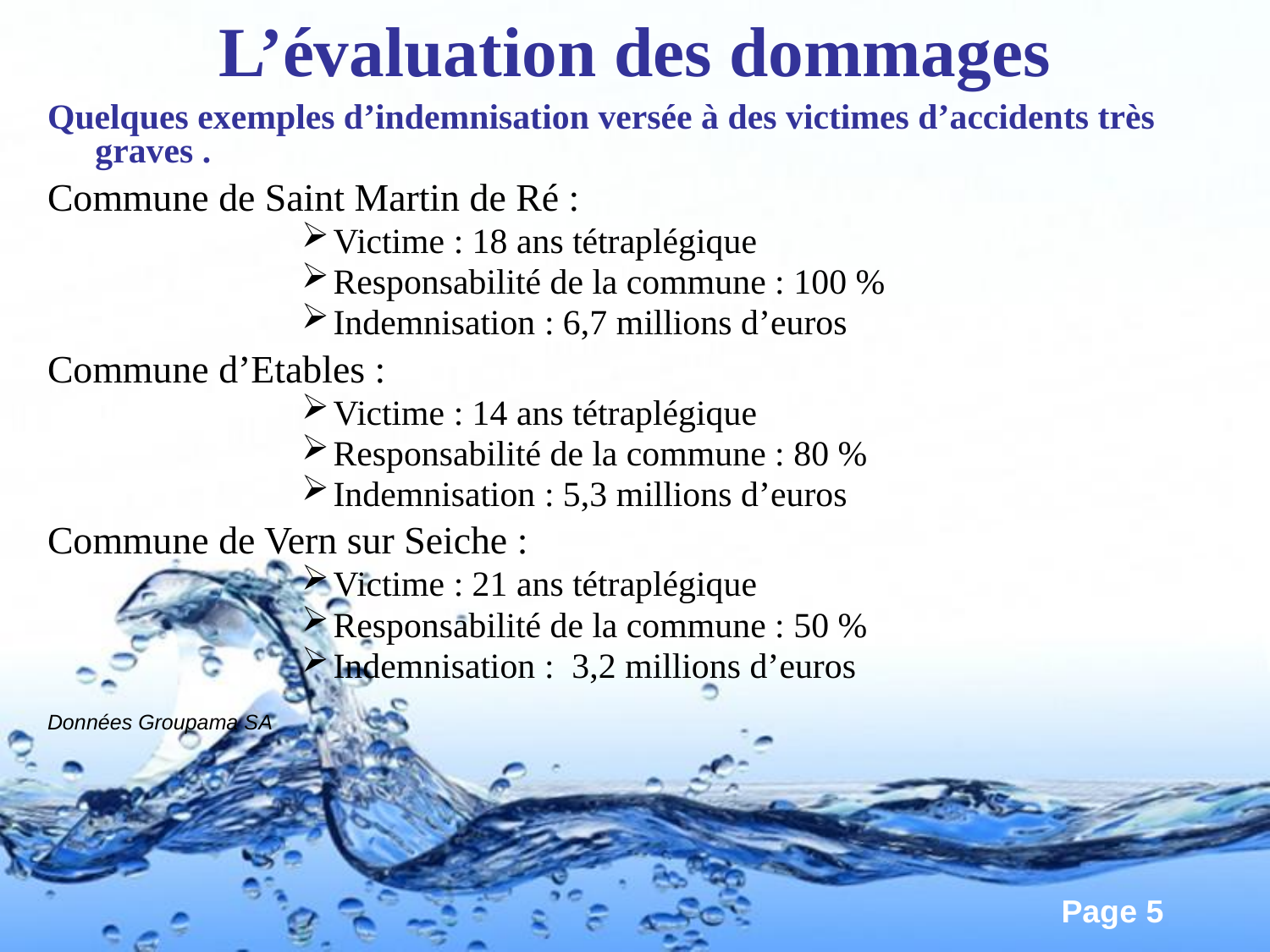

# L’évaluation des dommages
Quelques exemples d’indemnisation versée à des victimes d’accidents très graves .
Commune de Saint Martin de Ré :
Victime : 18 ans tétraplégique
Responsabilité de la commune : 100 %
Indemnisation : 6,7 millions d’euros
Commune d’Etables :
Victime : 14 ans tétraplégique
Responsabilité de la commune : 80 %
Indemnisation : 5,3 millions d’euros
Commune de Vern sur Seiche :
Victime : 21 ans tétraplégique
Responsabilité de la commune : 50 %
Indemnisation :  3,2 millions d’euros

Données Groupama SA